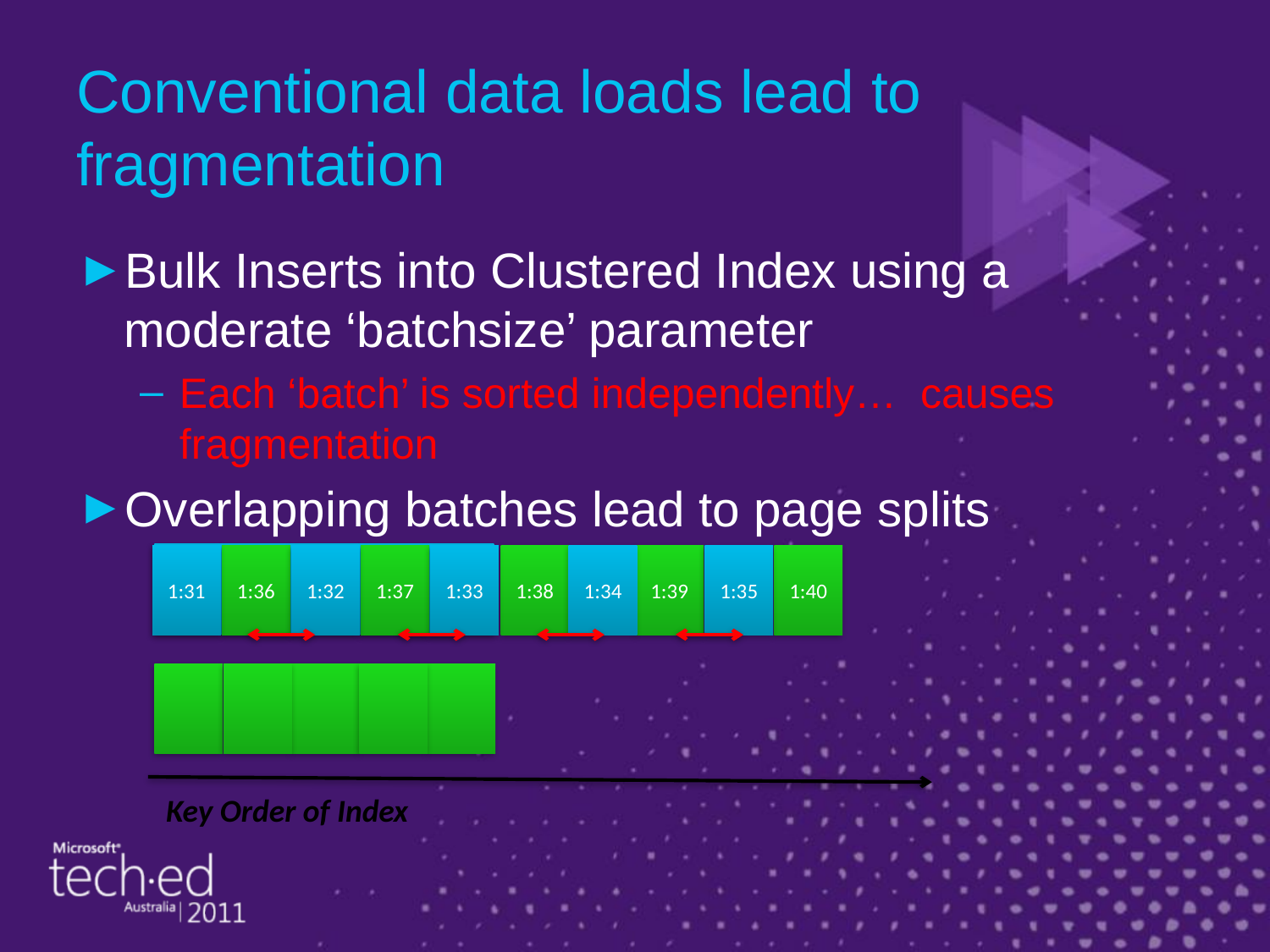

# Conventional data loads lead to fragmentation
Bulk Inserts into Clustered Index using a moderate ‘batchsize’ parameter
Each ‘batch’ is sorted independently…  causes fragmentation
Overlapping batches lead to page splits
1:31
1:32
1:33
1:34
1:35
1:31
1:36
1:32
1:37
1:33
1:38
1:34
1:39
1:35
1:40

Key Order of Index